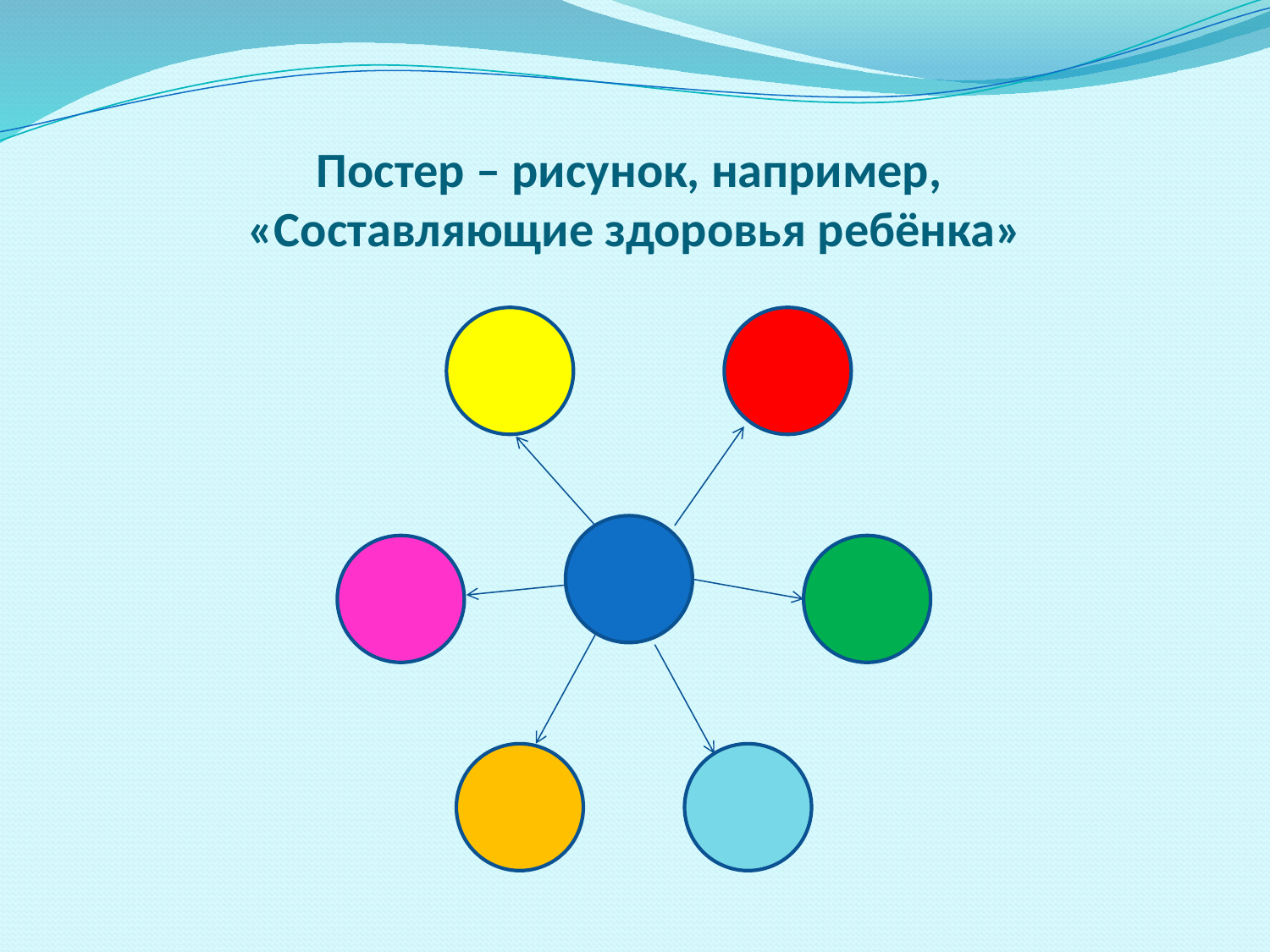

# Постер – рисунок, например, «Составляющие здоровья ребёнка»